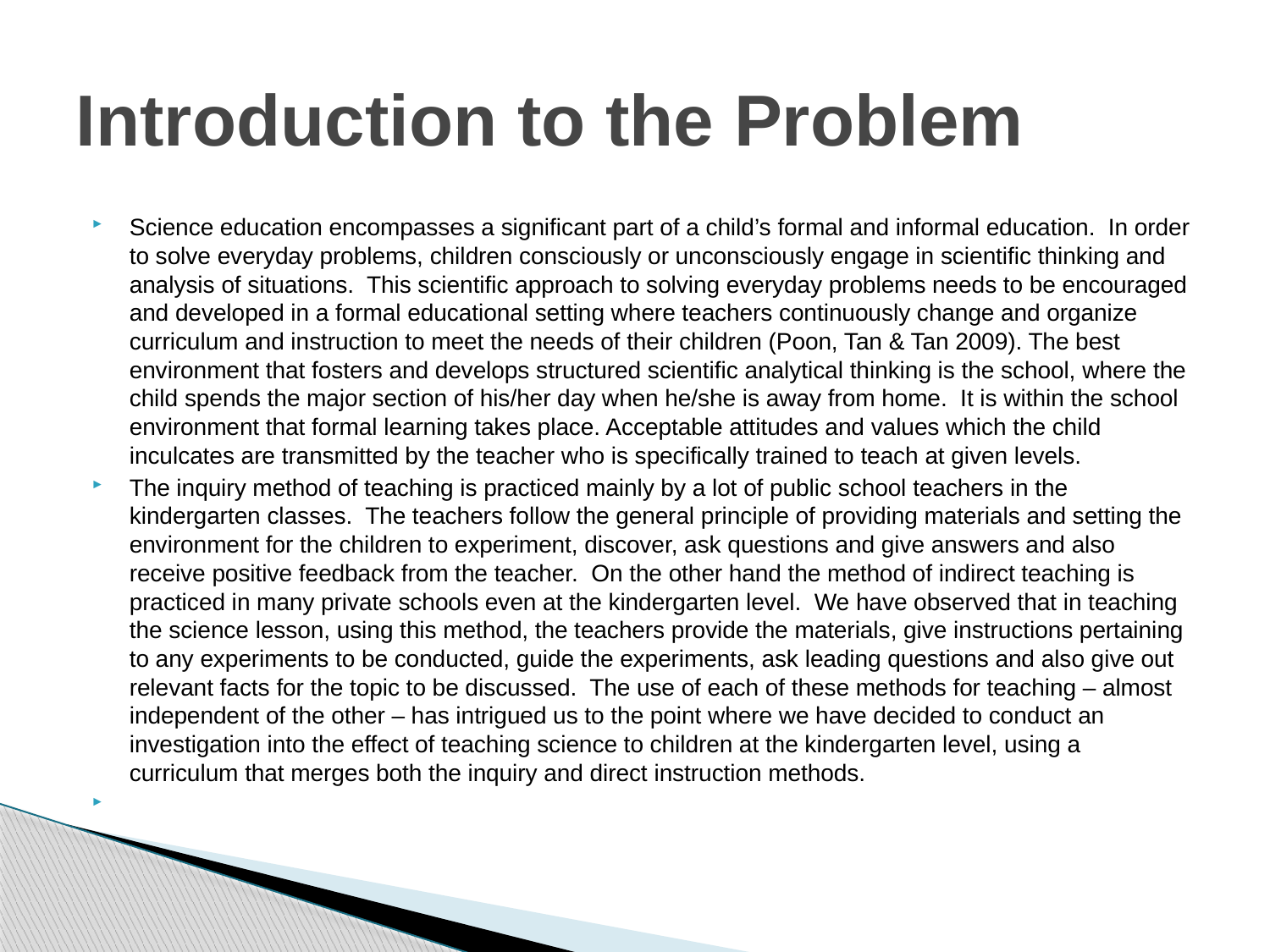

# Introduction to the Problem
Science education encompasses a significant part of a child’s formal and informal education.  In order to solve everyday problems, children consciously or unconsciously engage in scientific thinking and analysis of situations.  This scientific approach to solving everyday problems needs to be encouraged and developed in a formal educational setting where teachers continuously change and organize curriculum and instruction to meet the needs of their children (Poon, Tan & Tan 2009). The best environment that fosters and develops structured scientific analytical thinking is the school, where the child spends the major section of his/her day when he/she is away from home.  It is within the school environment that formal learning takes place. Acceptable attitudes and values which the child inculcates are transmitted by the teacher who is specifically trained to teach at given levels.
The inquiry method of teaching is practiced mainly by a lot of public school teachers in the kindergarten classes.  The teachers follow the general principle of providing materials and setting the environment for the children to experiment, discover, ask questions and give answers and also receive positive feedback from the teacher.  On the other hand the method of indirect teaching is practiced in many private schools even at the kindergarten level.  We have observed that in teaching the science lesson, using this method, the teachers provide the materials, give instructions pertaining to any experiments to be conducted, guide the experiments, ask leading questions and also give out relevant facts for the topic to be discussed.  The use of each of these methods for teaching – almost independent of the other – has intrigued us to the point where we have decided to conduct an investigation into the effect of teaching science to children at the kindergarten level, using a curriculum that merges both the inquiry and direct instruction methods.